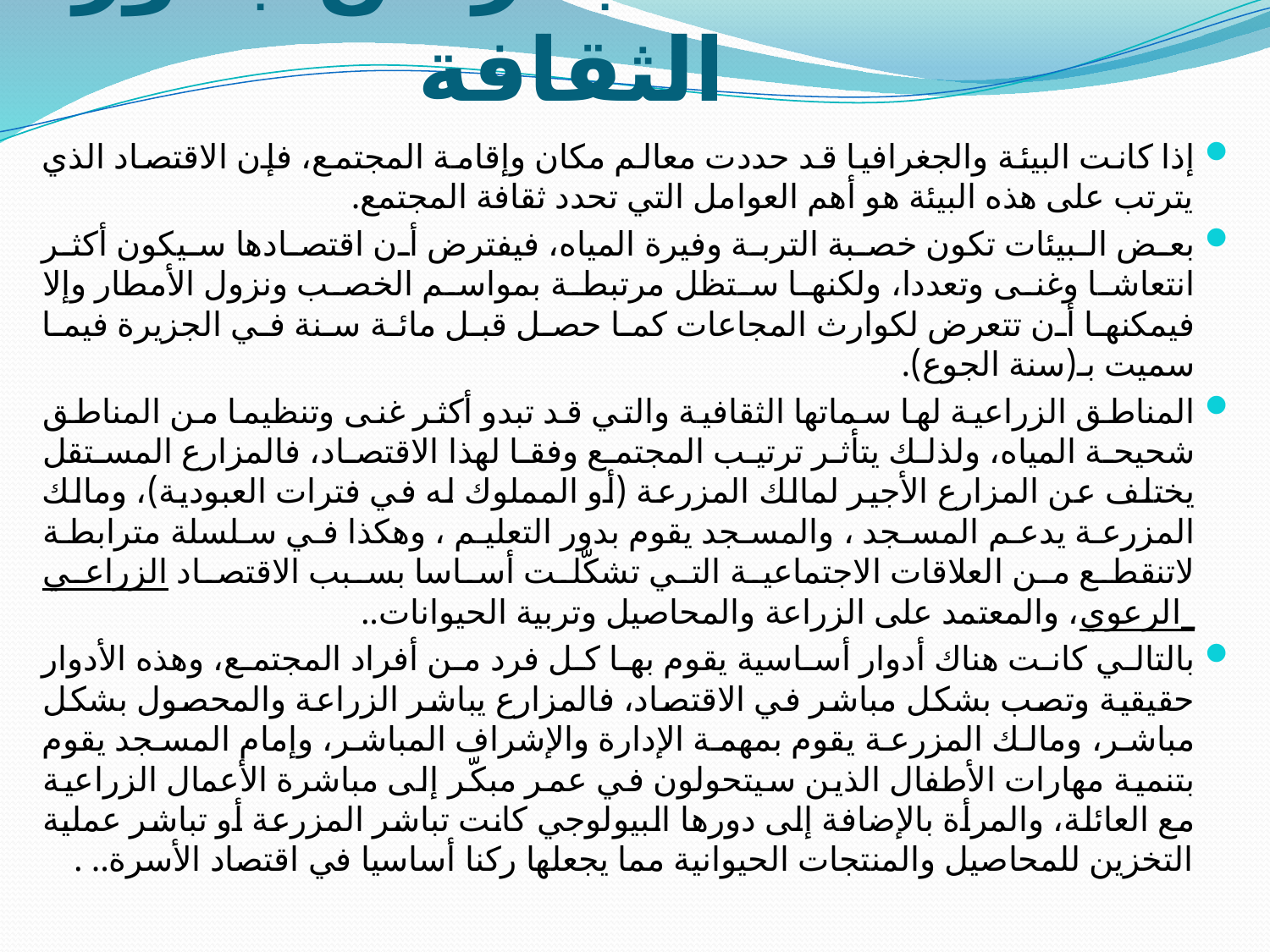

# الاقتصاد كجذر من جذور الثقافة
إذا كانت البيئة والجغرافيا قد حددت معالم مكان وإقامة المجتمع، فإن الاقتصاد الذي يترتب على هذه البيئة هو أهم العوامل التي تحدد ثقافة المجتمع.
بعض البيئات تكون خصبة التربة وفيرة المياه، فيفترض أن اقتصادها سيكون أكثر انتعاشا وغنى وتعددا، ولكنها ستظل مرتبطة بمواسم الخصب ونزول الأمطار وإلا فيمكنها أن تتعرض لكوارث المجاعات كما حصل قبل مائة سنة في الجزيرة فيما سميت بـ(سنة الجوع).
المناطق الزراعية لها سماتها الثقافية والتي قد تبدو أكثر غنى وتنظيما من المناطق شحيحة المياه، ولذلك يتأثر ترتيب المجتمع وفقا لهذا الاقتصاد، فالمزارع المستقل يختلف عن المزارع الأجير لمالك المزرعة (أو المملوك له في فترات العبودية)، ومالك المزرعة يدعم المسجد ، والمسجد يقوم بدور التعليم ، وهكذا في سلسلة مترابطة لاتنقطع من العلاقات الاجتماعية التي تشكّلت أساسا بسبب الاقتصاد الزراعي _الرعوي، والمعتمد على الزراعة والمحاصيل وتربية الحيوانات..
بالتالي كانت هناك أدوار أساسية يقوم بها كل فرد من أفراد المجتمع، وهذه الأدوار حقيقية وتصب بشكل مباشر في الاقتصاد، فالمزارع يباشر الزراعة والمحصول بشكل مباشر، ومالك المزرعة يقوم بمهمة الإدارة والإشراف المباشر، وإمام المسجد يقوم بتنمية مهارات الأطفال الذين سيتحولون في عمر مبكّر إلى مباشرة الأعمال الزراعية مع العائلة، والمرأة بالإضافة إلى دورها البيولوجي كانت تباشر المزرعة أو تباشر عملية التخزين للمحاصيل والمنتجات الحيوانية مما يجعلها ركنا أساسيا في اقتصاد الأسرة.. .